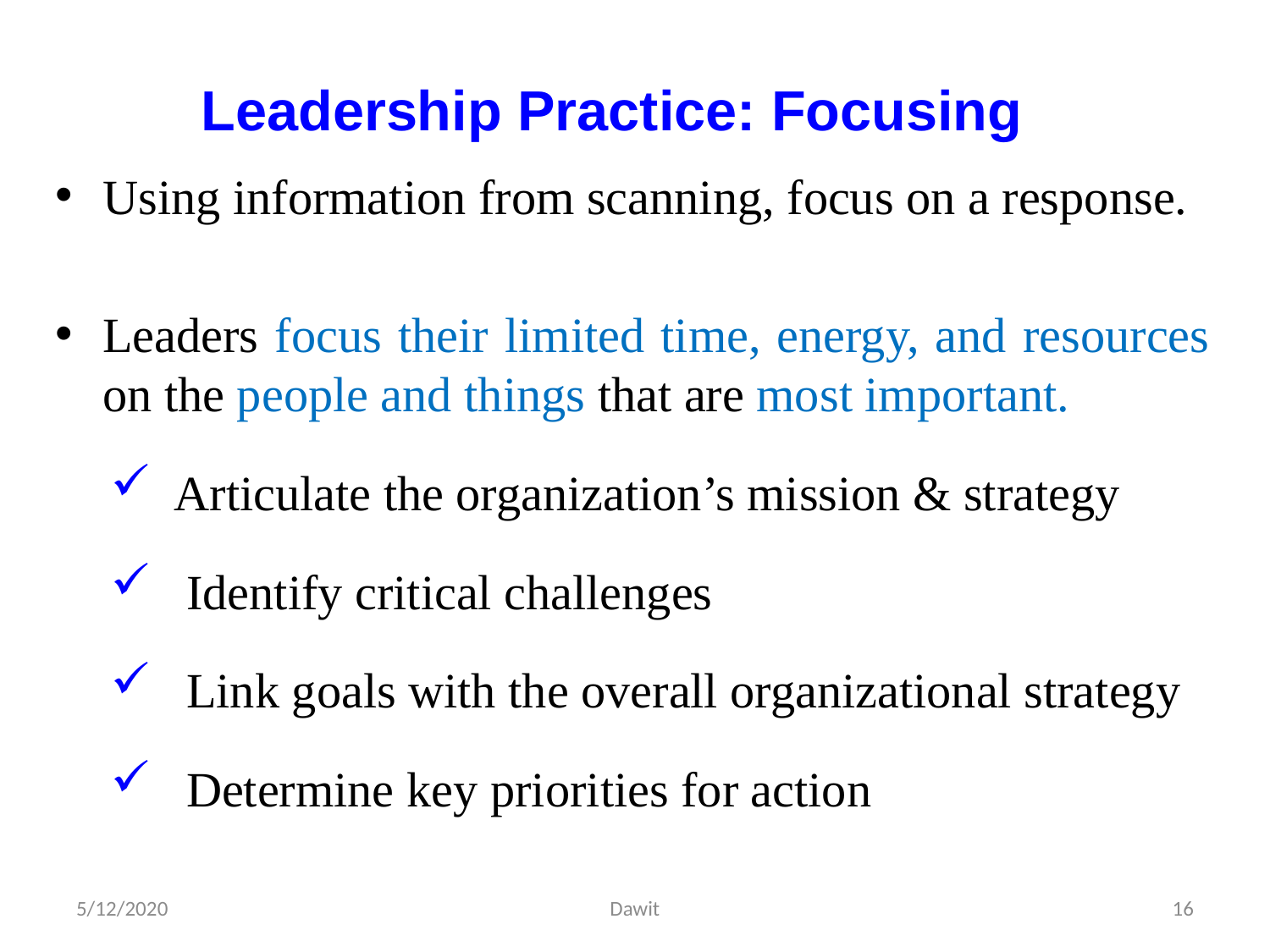

# Leadership Practice: Focusing
Using information from scanning, focus on a response.

Leaders focus their limited time, energy, and resources on the people and things that are most important.
Articulate the organization’s mission & strategy
 Identify critical challenges
 Link goals with the overall organizational strategy
 Determine key priorities for action

5/12/2020
Dawit
16